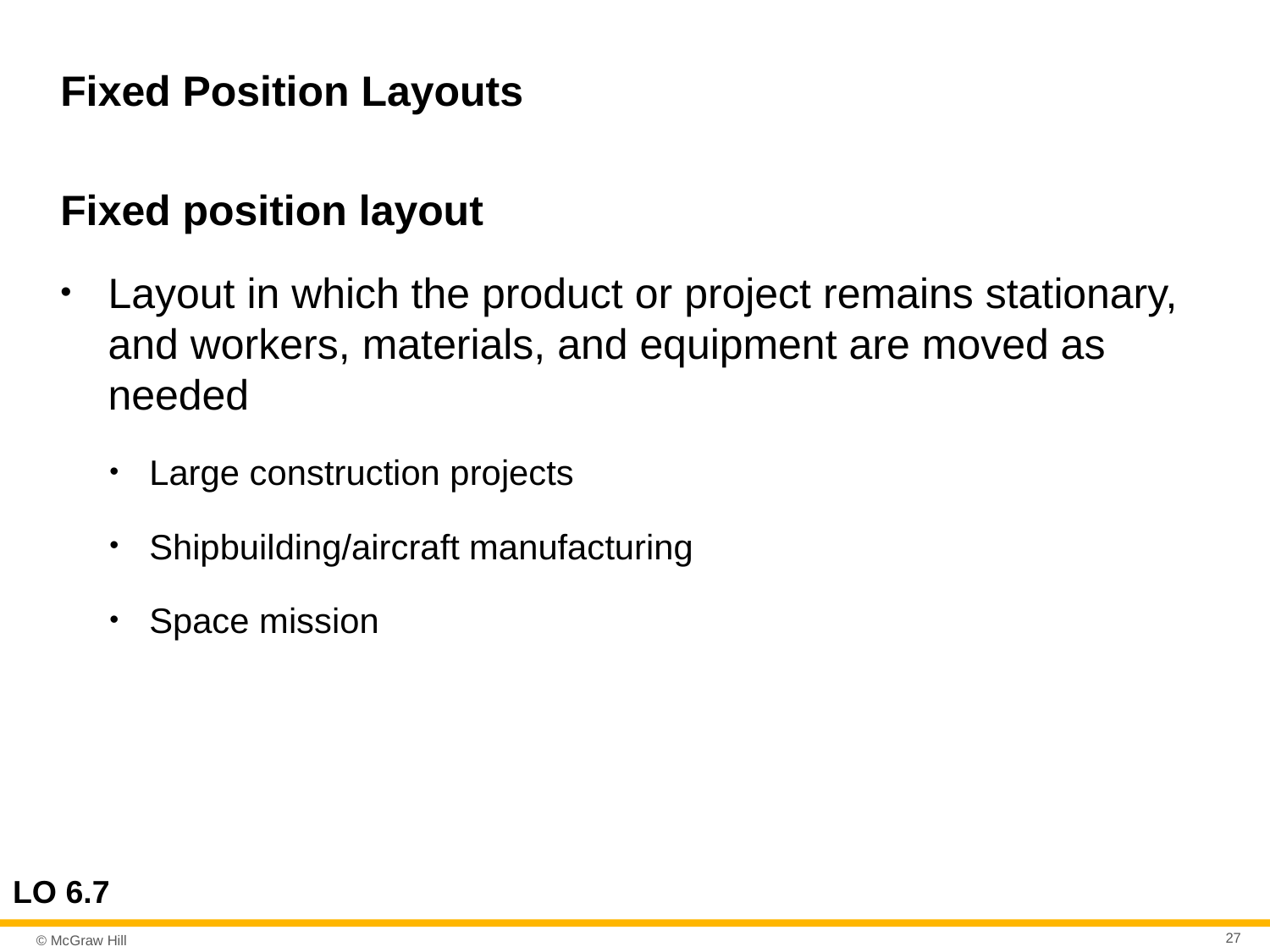

# Fixed Position Layouts
Fixed position layout
Layout in which the product or project remains stationary, and workers, materials, and equipment are moved as needed
Large construction projects
Shipbuilding/aircraft manufacturing
Space mission
LO 6.7